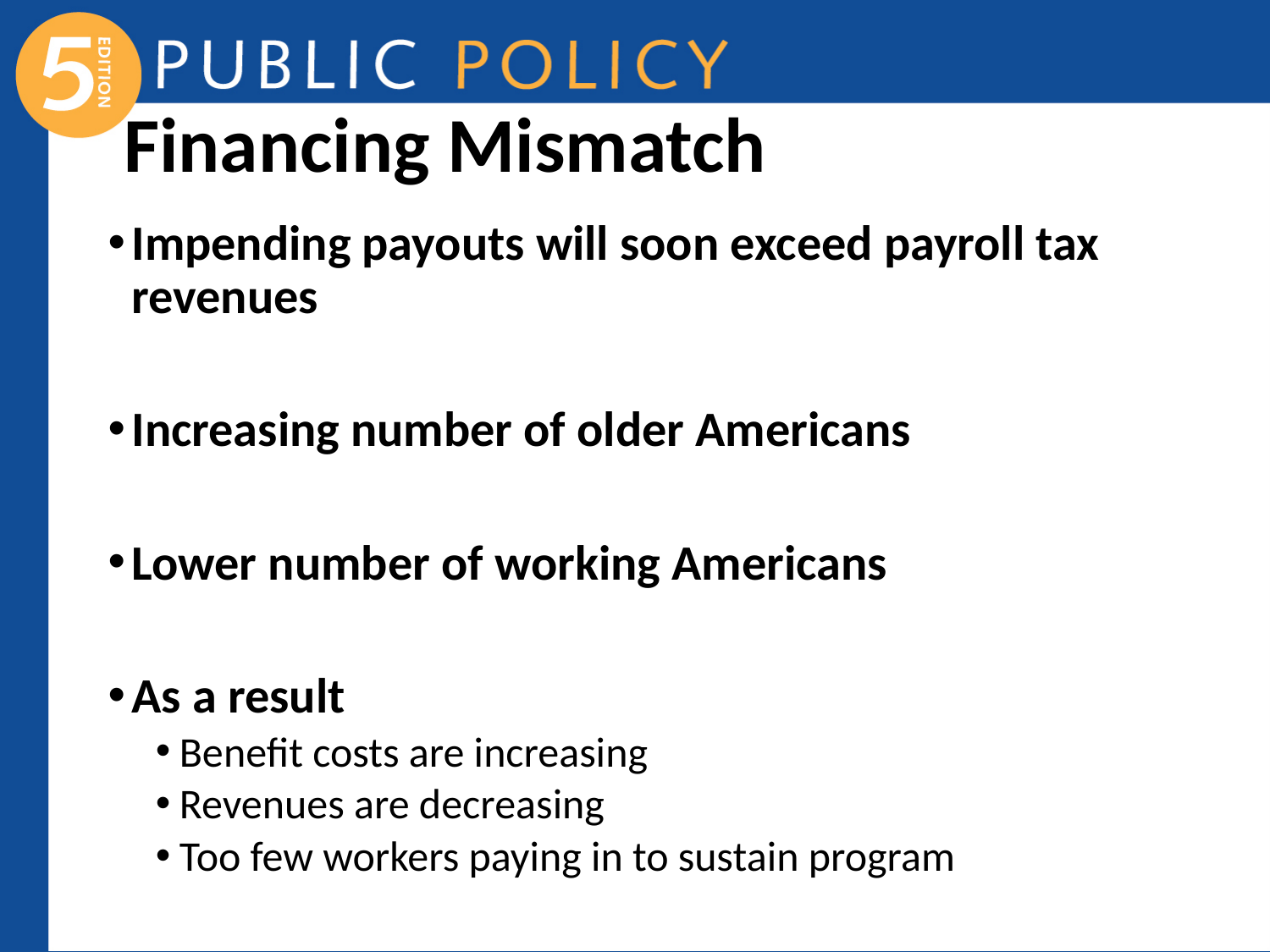

# Financing Mismatch
Impending payouts will soon exceed payroll tax revenues

Increasing number of older Americans

Lower number of working Americans

As a result
Benefit costs are increasing
Revenues are decreasing
Too few workers paying in to sustain program